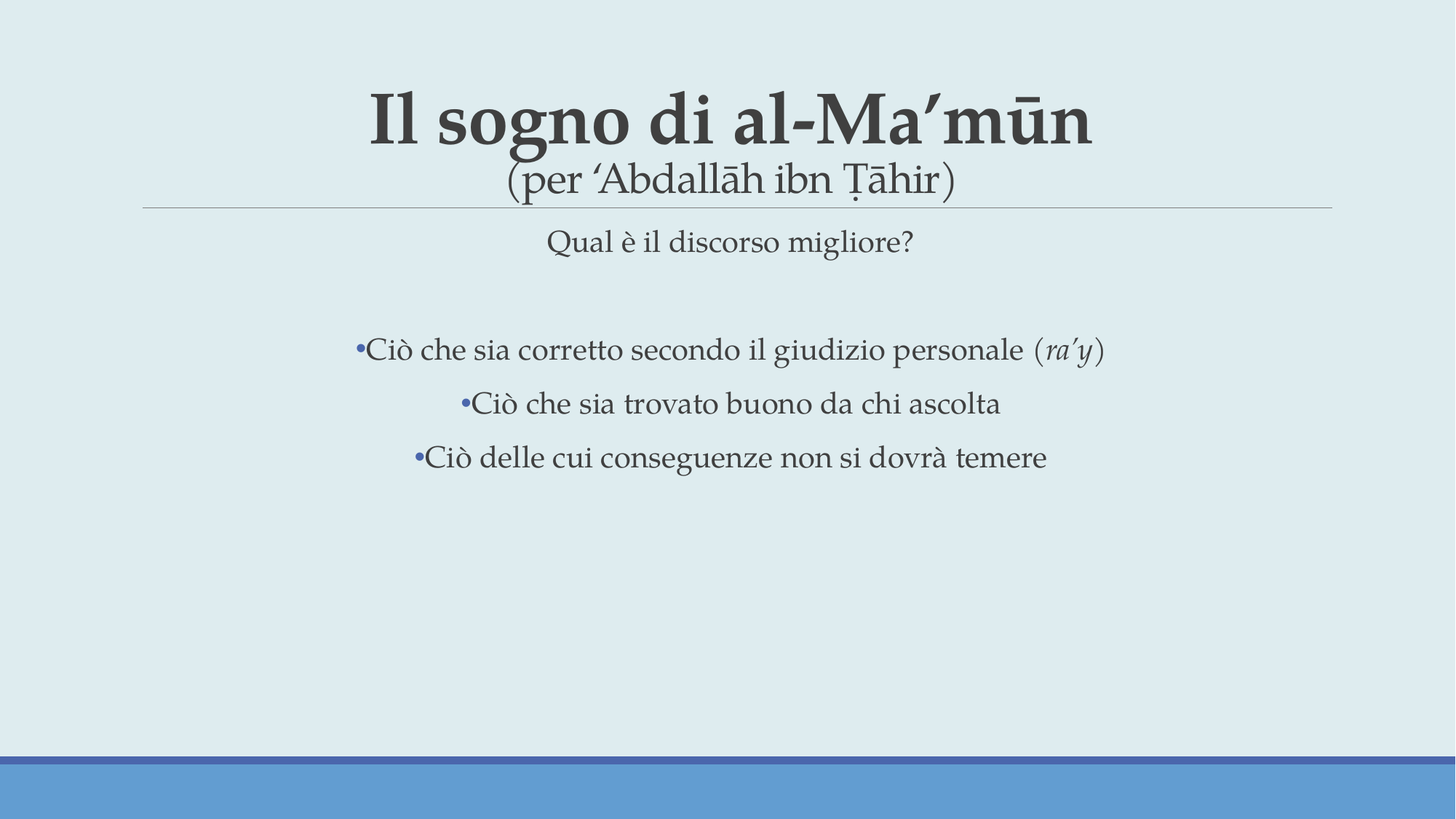

# Il sogno di al-Ma’mūn (per ‘Abdallāh ibn Ṭāhir)
Qual è il discorso migliore?

Ciò che sia corretto secondo il giudizio personale (ra’y)
Ciò che sia trovato buono da chi ascolta
Ciò delle cui conseguenze non si dovrà temere